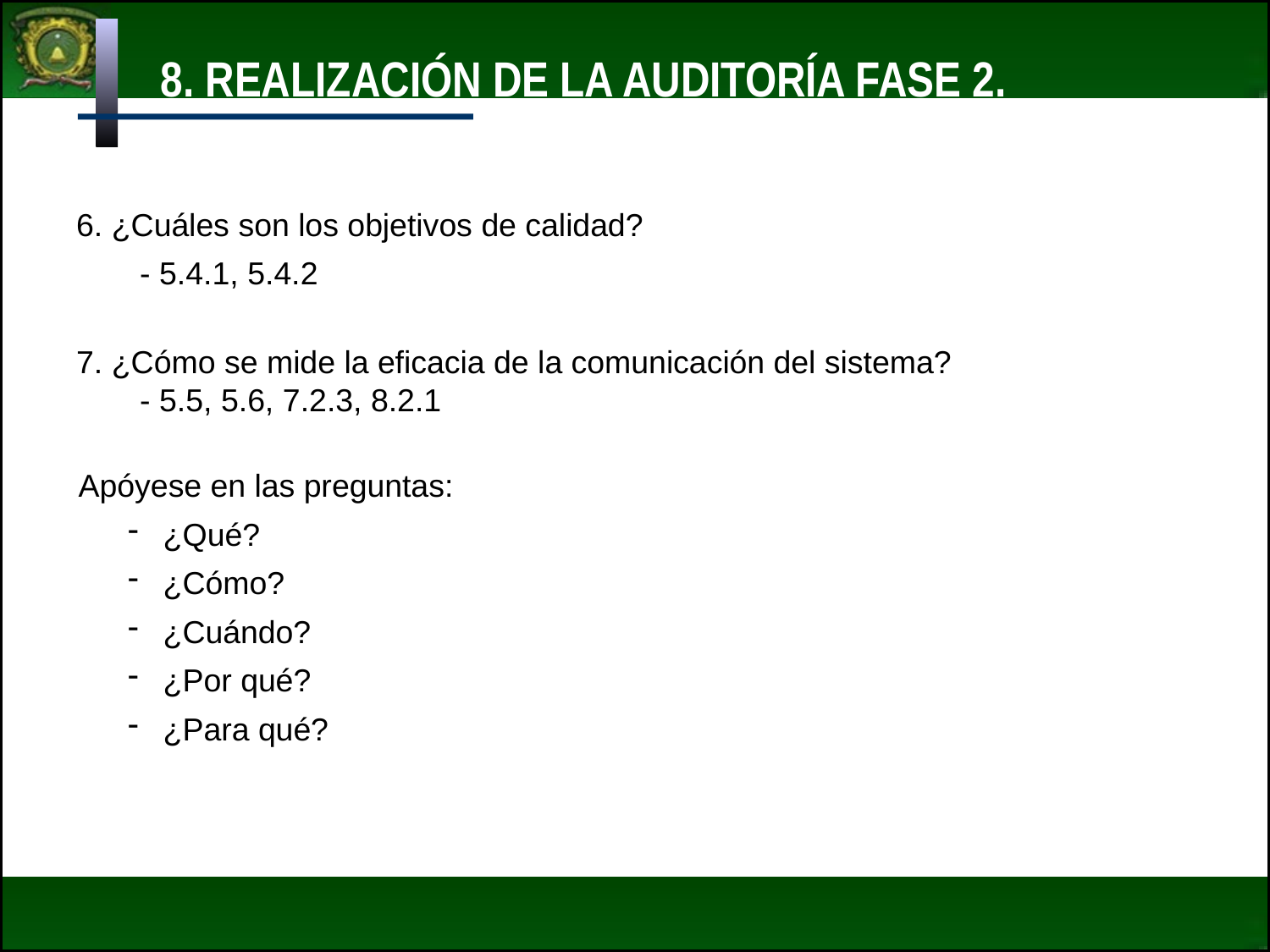

8. REALIZACIÓN DE LA AUDITORÍA FASE 2.

6. ¿Cuáles son los objetivos de calidad?
- 5.4.1, 5.4.2

7. ¿Cómo se mide la eficacia de la comunicación del sistema?
- 5.5, 5.6, 7.2.3, 8.2.1
Apóyese en las preguntas:
¿Qué?
¿Cómo?
¿Cuándo?
¿Por qué?
¿Para qué?